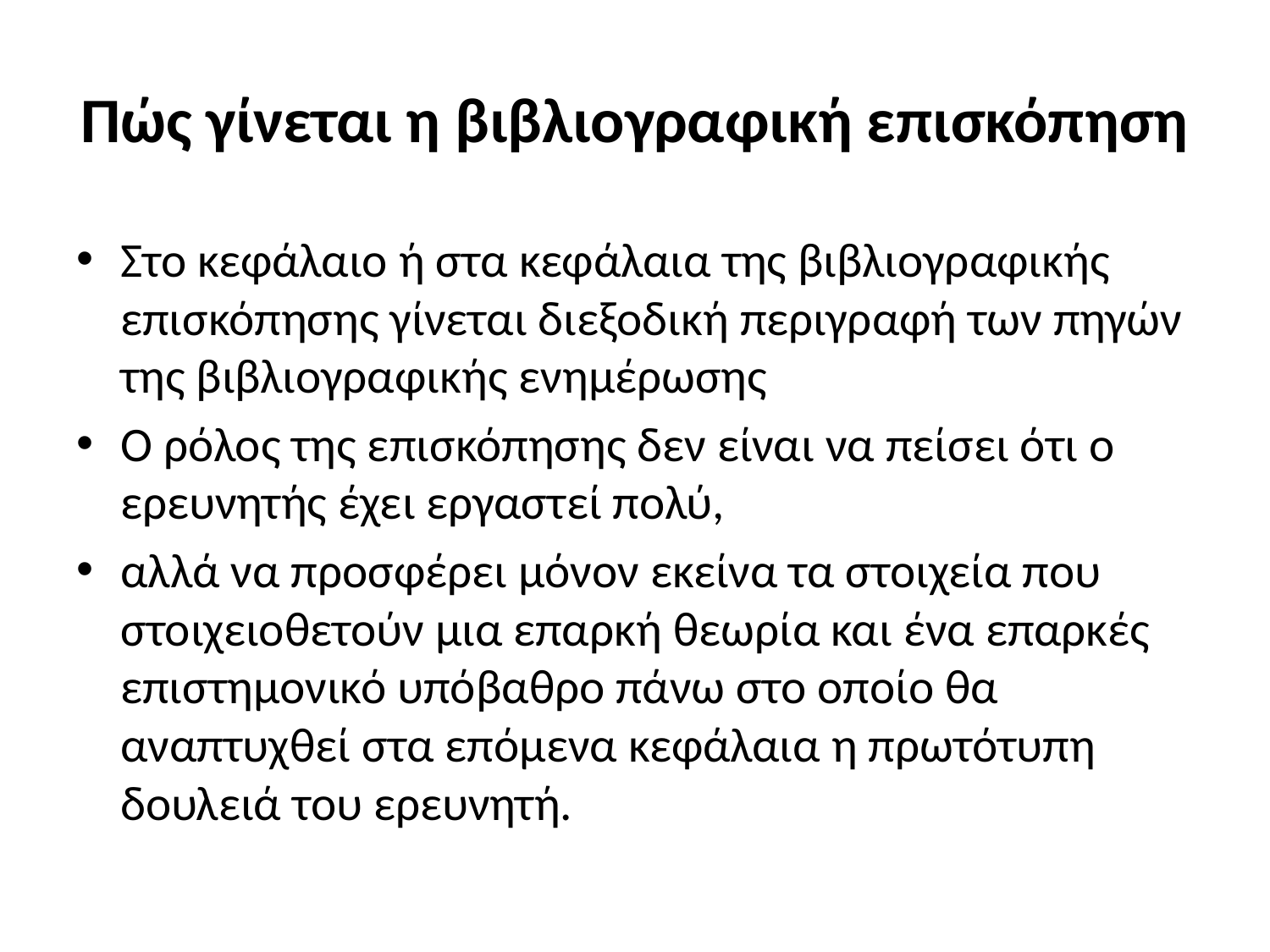

# Πώς γίνεται η βιβλιογραφική επισκόπηση
Στο κεφάλαιο ή στα κεφάλαια της βιβλιογραφικής επισκόπησης γίνεται διεξοδική περιγραφή των πηγών της βιβλιογραφικής ενημέρωσης
O ρόλος της επισκόπησης δεν είναι να πείσει ότι ο ερευνητής έχει εργαστεί πολύ,
αλλά να προσφέρει μόνον εκείνα τα στοιχεία που στοιχειοθετούν μια επαρκή θεωρία και ένα επαρκές επιστημονικό υπόβαθρο πάνω στο οποίο θα αναπτυχθεί στα επόμενα κεφάλαια η πρωτότυπη δουλειά του ερευνητή.